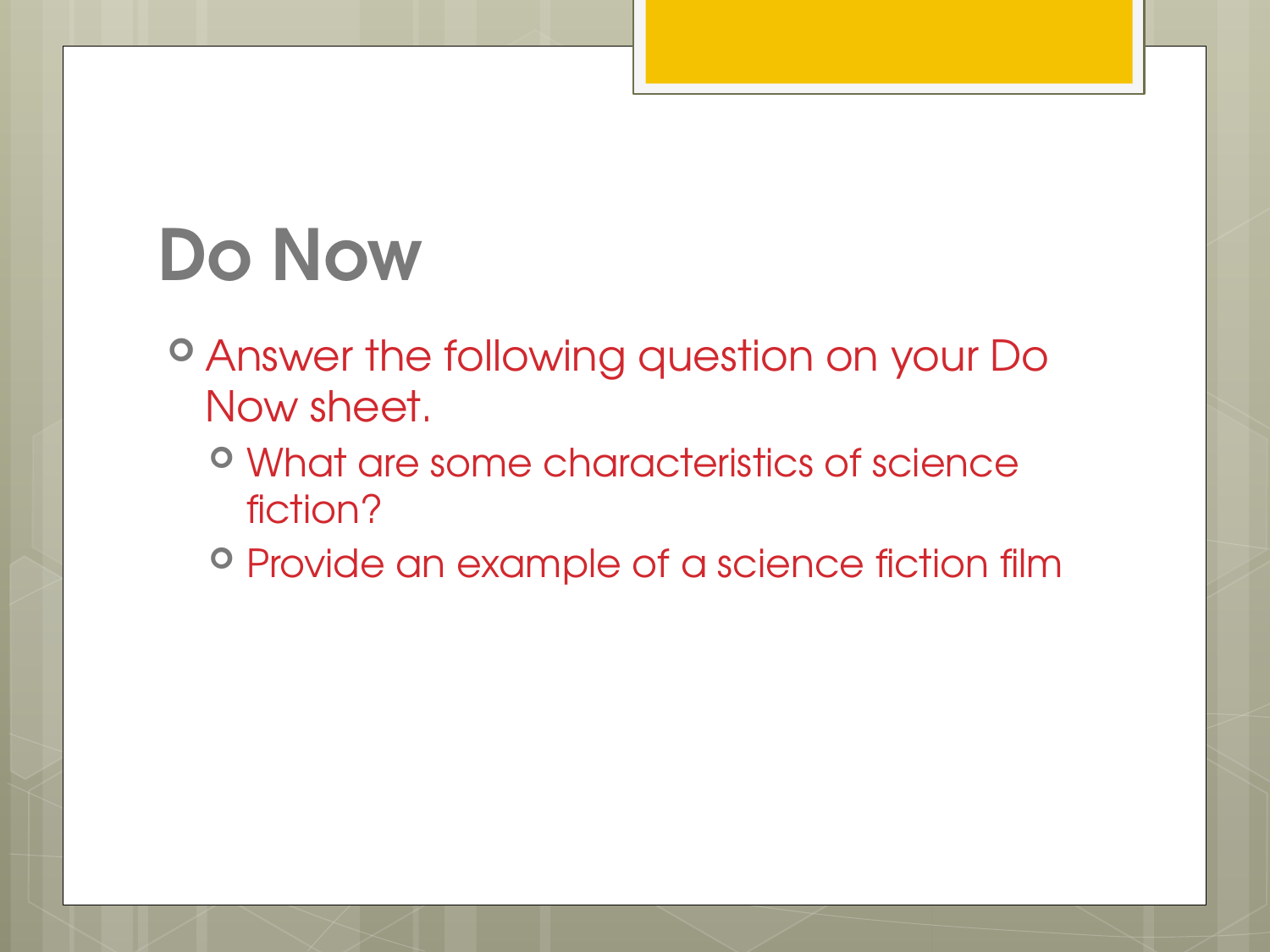

# Do Now
Answer the following question on your Do Now sheet.
What are some characteristics of science fiction?
Provide an example of a science fiction film